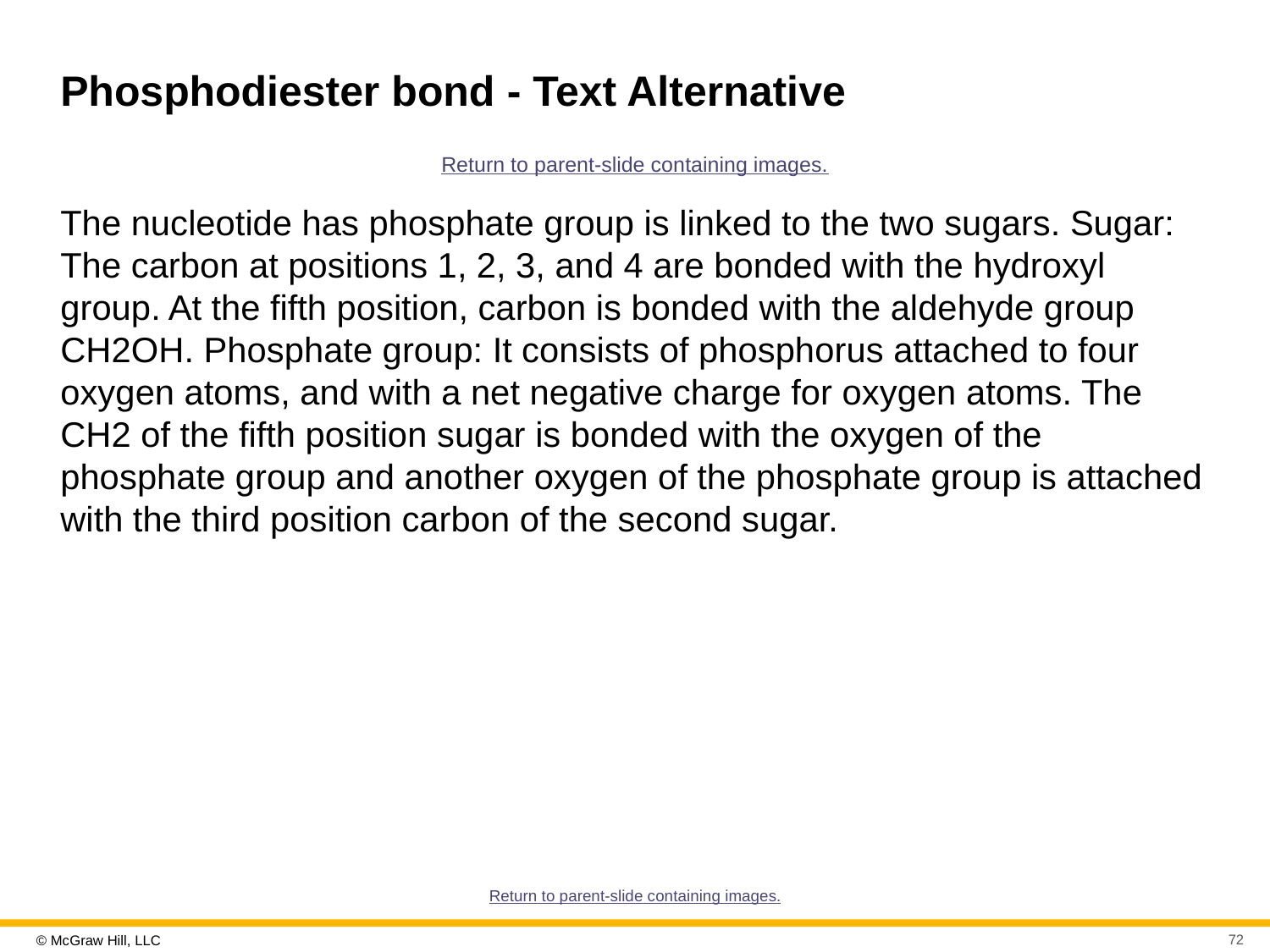

# Phosphodiester bond - Text Alternative
Return to parent-slide containing images.
The nucleotide has phosphate group is linked to the two sugars. Sugar: The carbon at positions 1, 2, 3, and 4 are bonded with the hydroxyl group. At the fifth position, carbon is bonded with the aldehyde group CH2OH. Phosphate group: It consists of phosphorus attached to four oxygen atoms, and with a net negative charge for oxygen atoms. The CH2 of the fifth position sugar is bonded with the oxygen of the phosphate group and another oxygen of the phosphate group is attached with the third position carbon of the second sugar.
Return to parent-slide containing images.
72